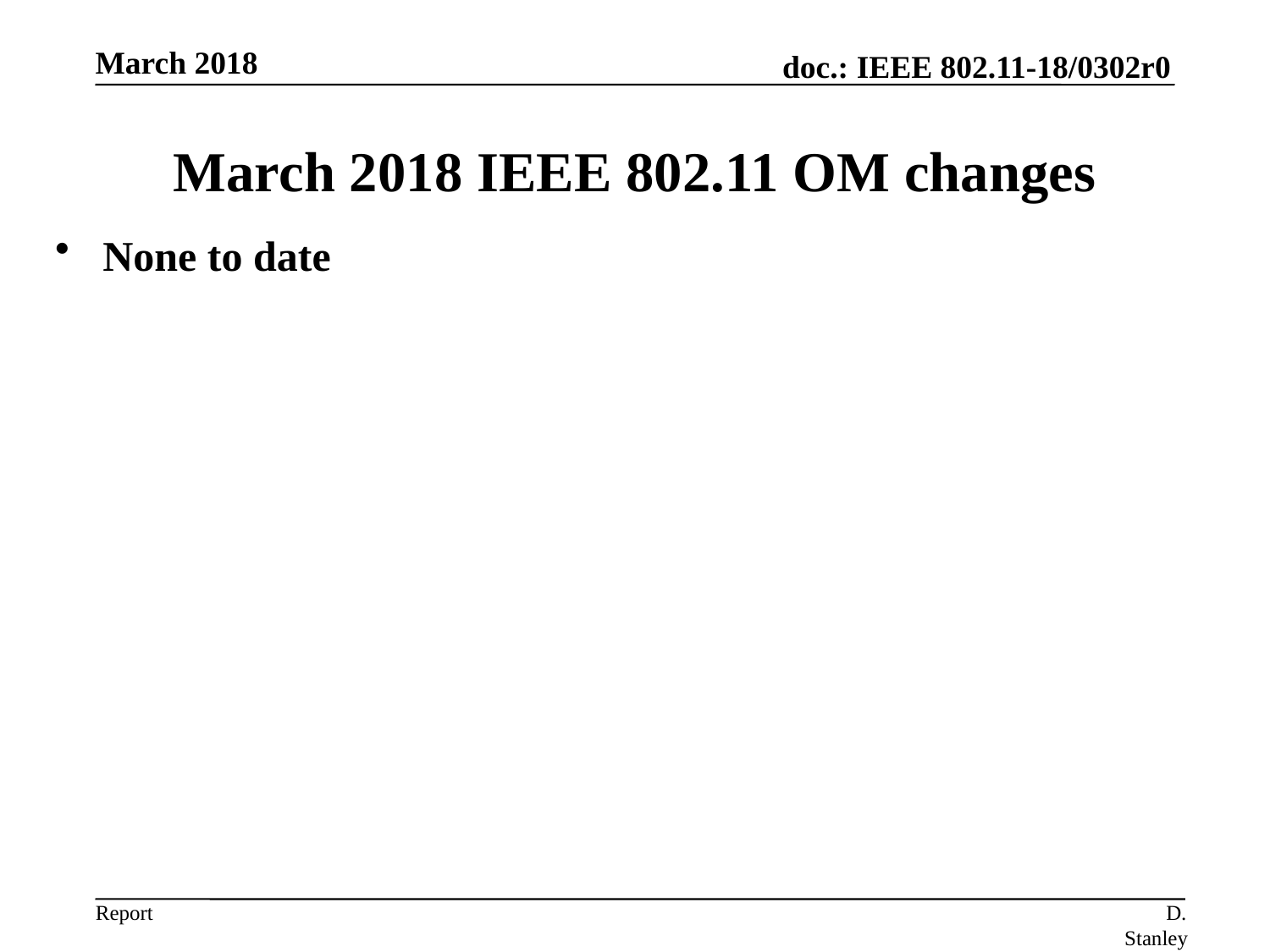

March 2018
# March 2018 IEEE 802.11 OM changes
None to date

D. Stanley, HP Enterprise